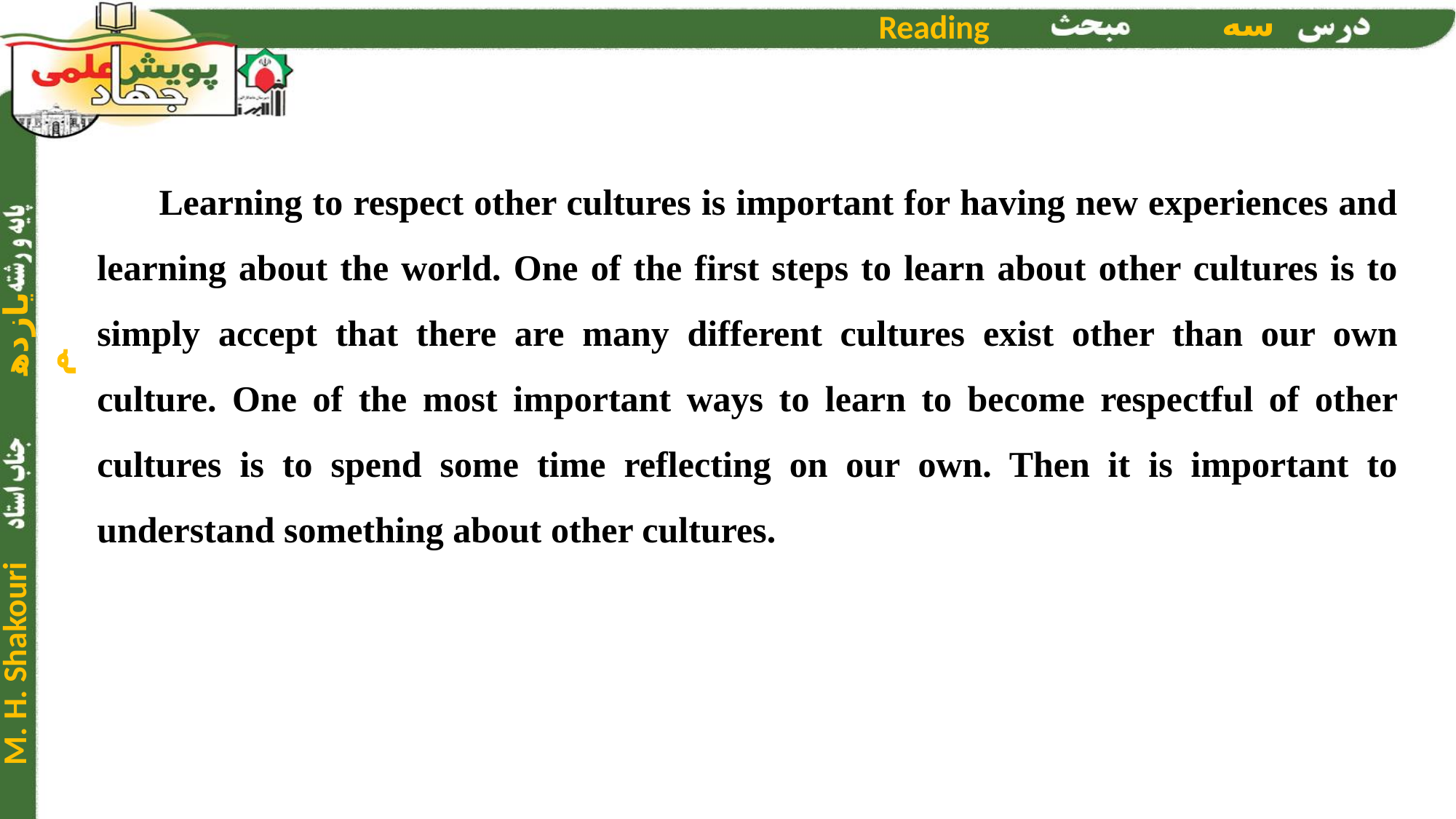

Learning to respect other cultures is important for having new experiences and learning about the world. One of the first steps to learn about other cultures is to simply accept that there are many different cultures exist other than our own culture. One of the most important ways to learn to become respectful of other cultures is to spend some time reflecting on our own. Then it is important to understand something about other cultures.